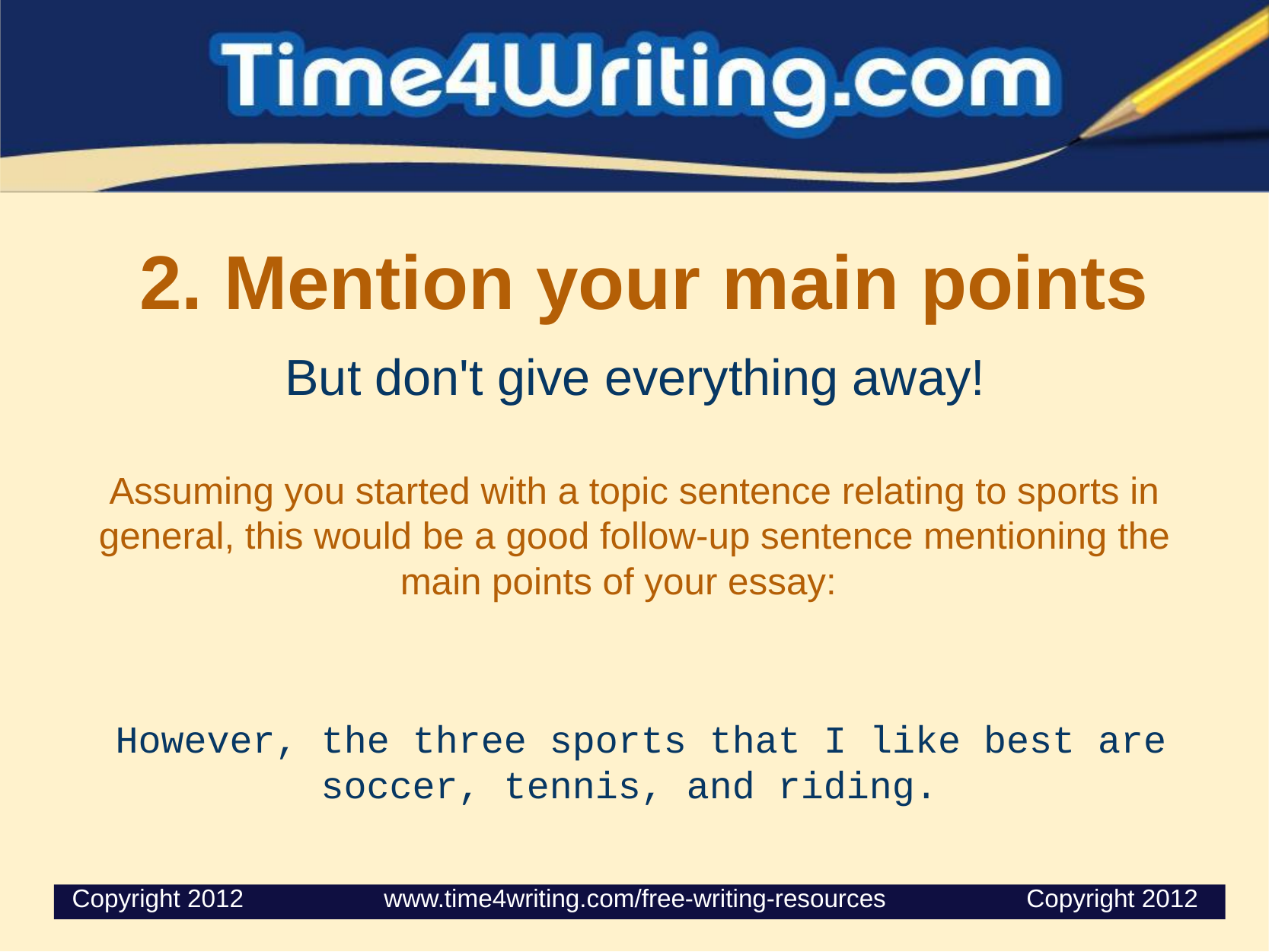

# 2. Mention your main points
But don't give everything away!

Assuming you started with a topic sentence relating to sports in general, this would be a good follow-up sentence mentioning the main points of your essay:
 However, the three sports that I like best are soccer, tennis, and riding.

 Copyright 2012                    www.time4writing.com/free-writing-resources                    Copyright 2012